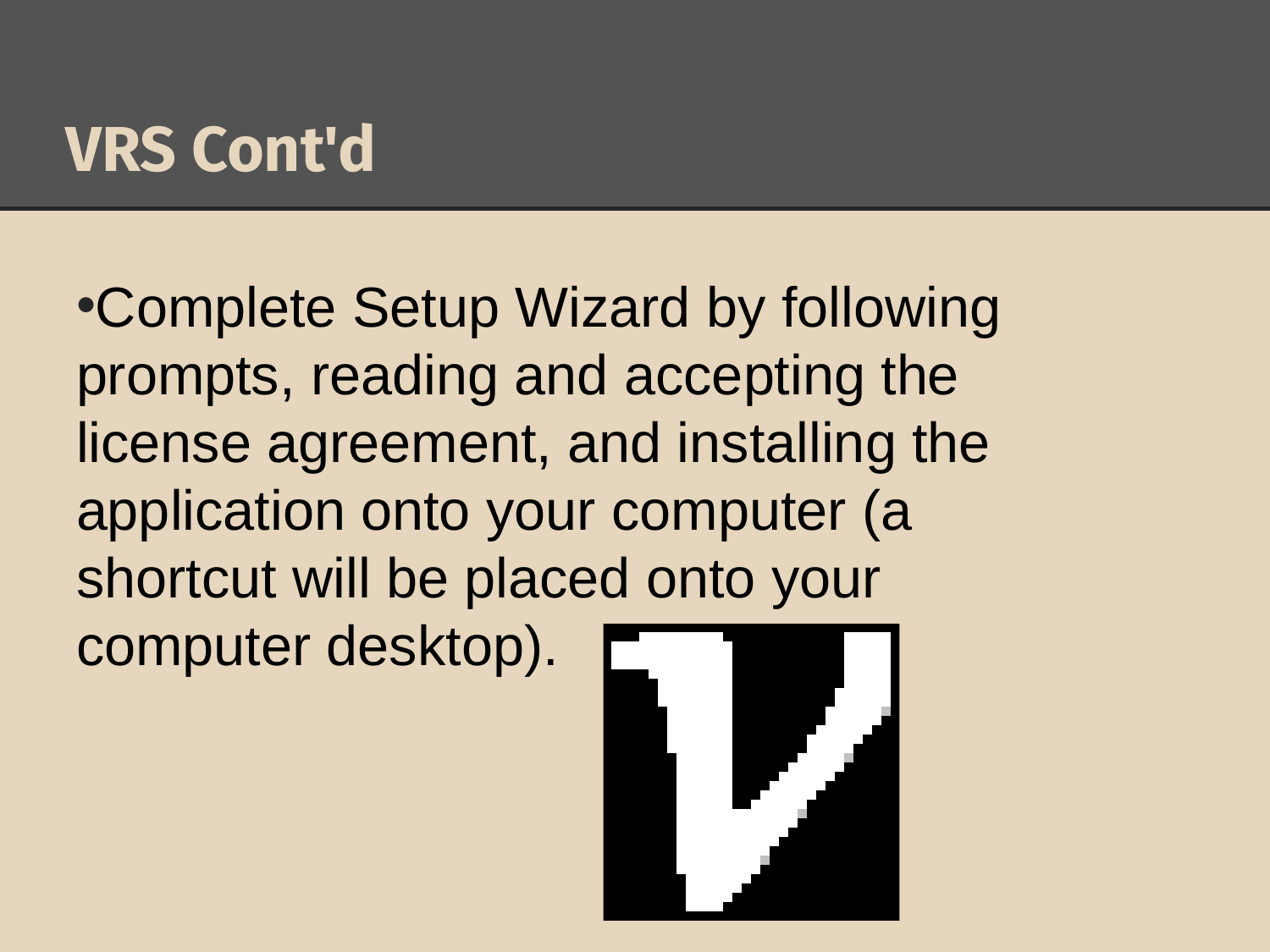

# VRS Cont'd
Complete Setup Wizard by following prompts, reading and accepting the license agreement, and installing the application onto your computer (a shortcut will be placed onto your computer desktop).